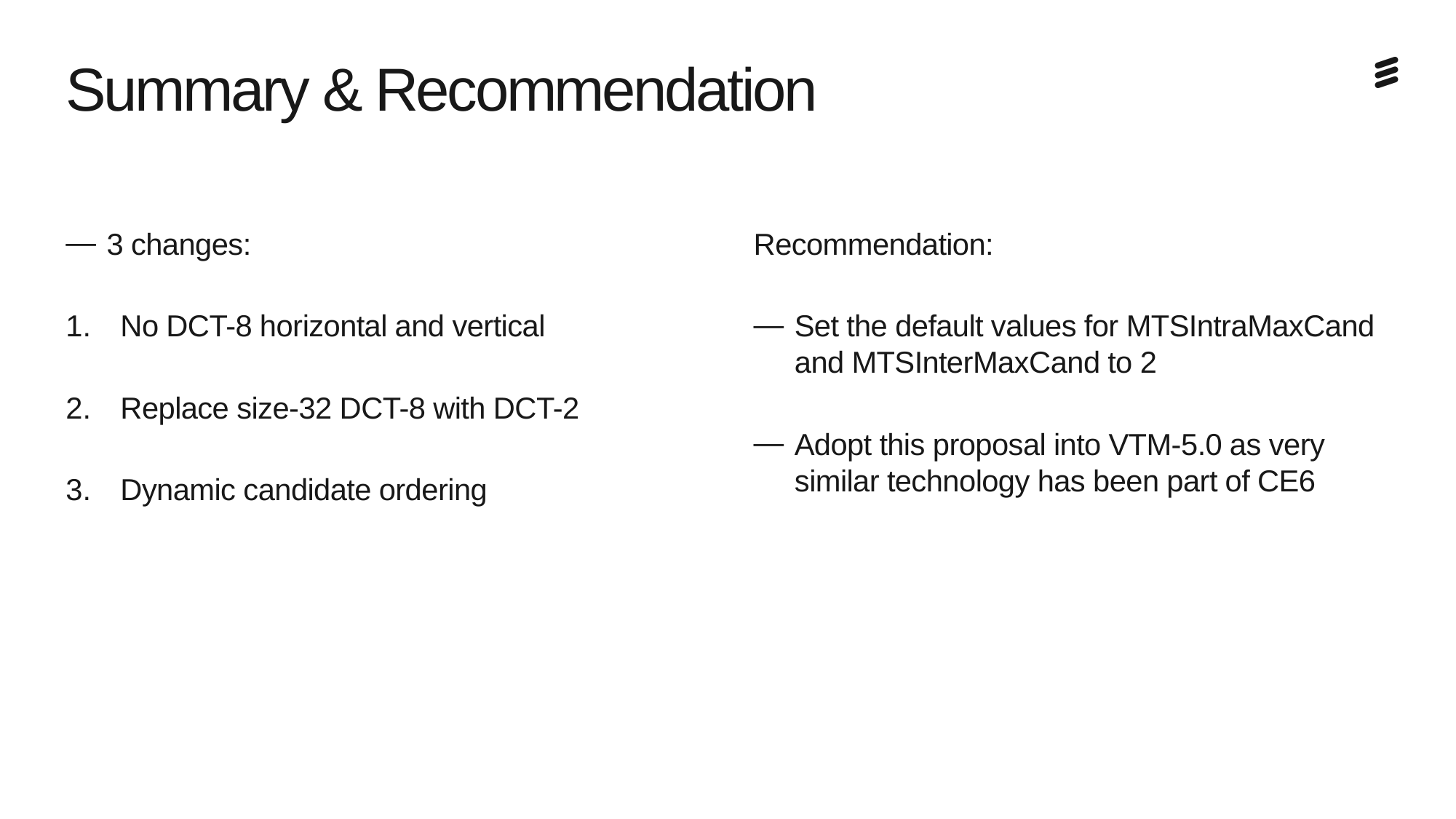

# Summary & Recommendation
Recommendation:

Set the default values for MTSIntraMaxCand and MTSInterMaxCand to 2

Adopt this proposal into VTM-5.0 as very similar technology has been part of CE6

3 changes:

No DCT-8 horizontal and vertical

Replace size-32 DCT-8 with DCT-2

Dynamic candidate ordering